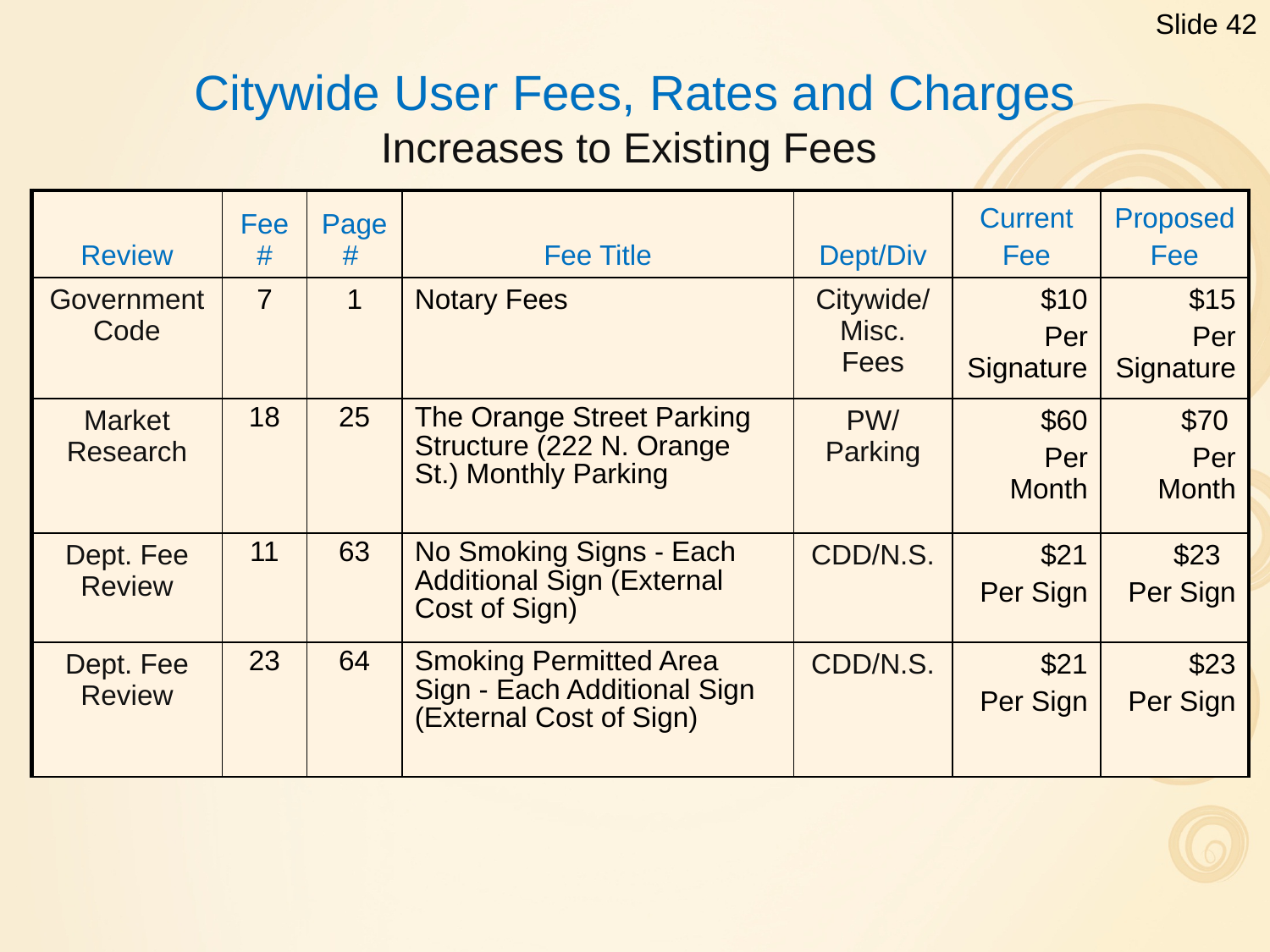

Slide 42
Citywide User Fees, Rates and Charges
Increases to Existing Fees
| Review | Fee # | Page # | Fee Title | Dept/Div | Current Fee | Proposed Fee |
| --- | --- | --- | --- | --- | --- | --- |
| Government Code | 7 | 1 | Notary Fees | Citywide/Misc. Fees | $10 Per Signature | $15 Per Signature |
| Market Research | 18 | 25 | The Orange Street Parking Structure (222 N. Orange St.) Monthly Parking | PW/ Parking | $60 Per Month | $70 Per Month |
| Dept. Fee Review | 11 | 63 | No Smoking Signs - Each Additional Sign (External Cost of Sign) | CDD/N.S. | $21 Per Sign | $23 Per Sign |
| Dept. Fee Review | 23 | 64 | Smoking Permitted Area Sign - Each Additional Sign (External Cost of Sign) | CDD/N.S. | $21 Per Sign | $23 Per Sign |